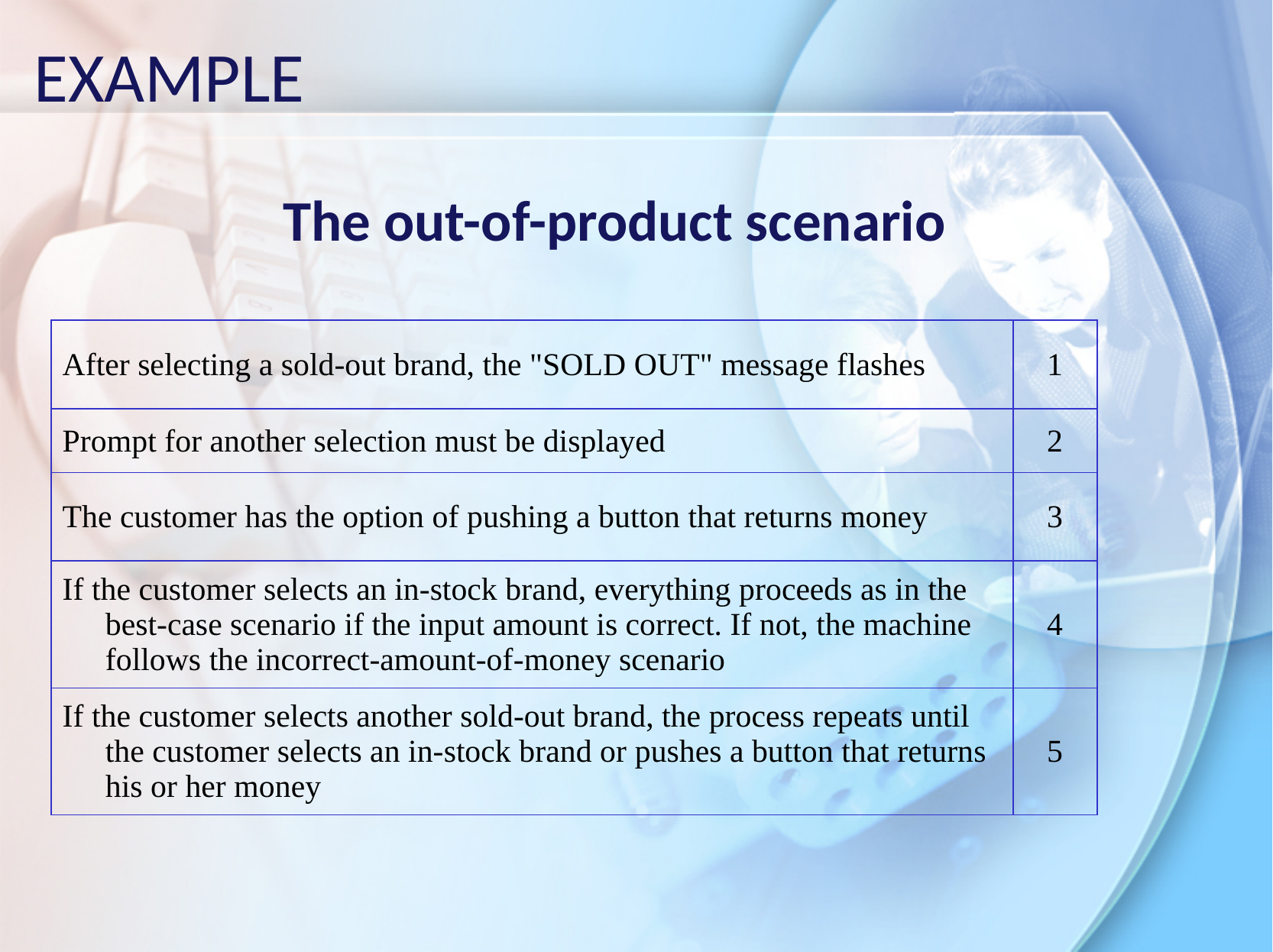

# Example
The out-of-product scenario

| After selecting a sold-out brand, the "SOLD OUT" message flashes | 1 |
| --- | --- |
| Prompt for another selection must be displayed | 2 |
| The customer has the option of pushing a button that returns money | 3 |
| If the customer selects an in-stock brand, everything proceeds as in the best-case scenario if the input amount is correct. If not, the machine follows the incorrect-amount-of-money scenario | 4 |
| If the customer selects another sold-out brand, the process repeats until the customer selects an in-stock brand or pushes a button that returns his or her money | 5 |